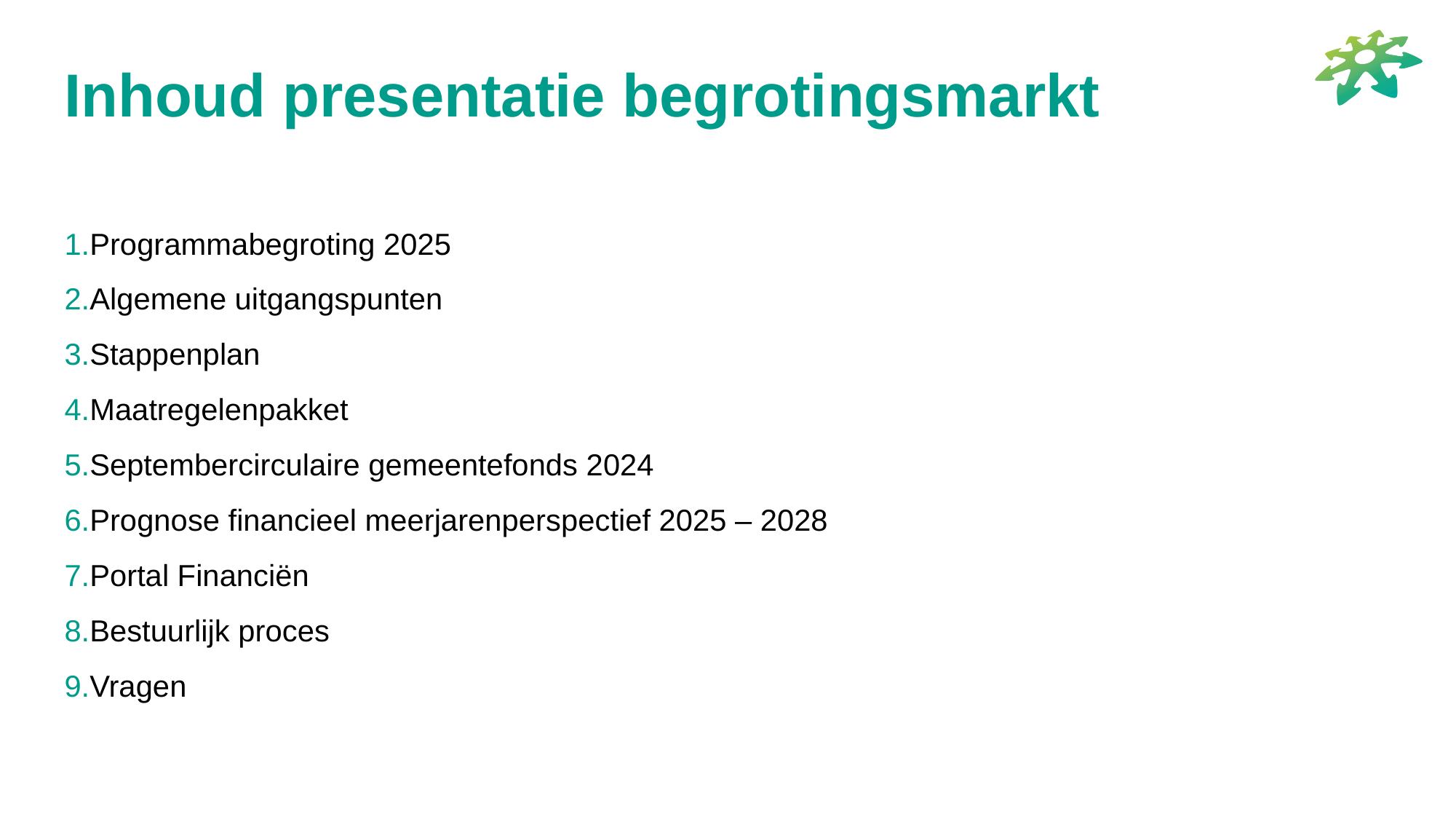

# Inhoud presentatie begrotingsmarkt
Programmabegroting 2025
Algemene uitgangspunten
Stappenplan
Maatregelenpakket
Septembercirculaire gemeentefonds 2024
Prognose financieel meerjarenperspectief 2025 – 2028
Portal Financiën
Bestuurlijk proces
Vragen